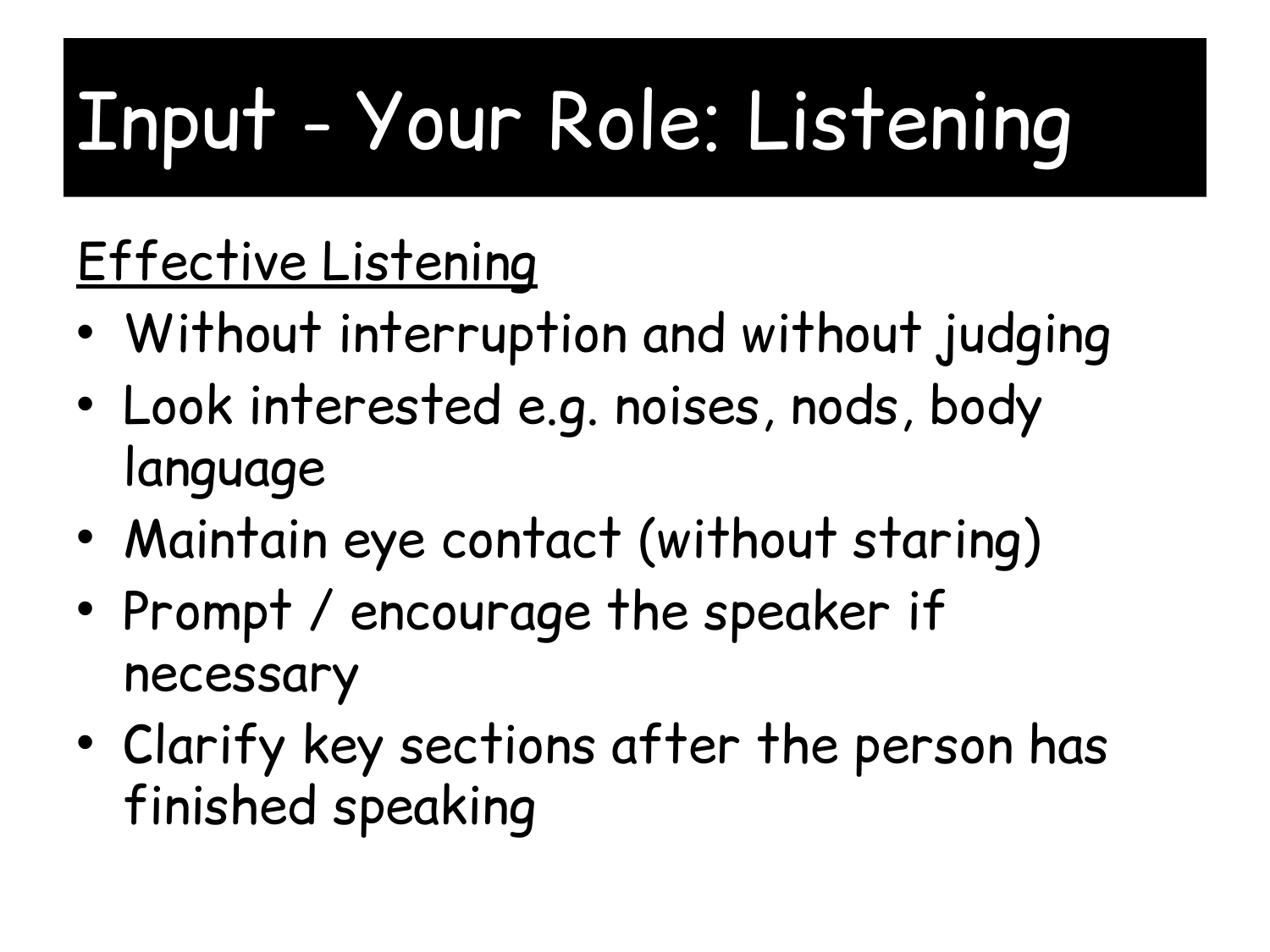

# Input - Your Role: Listening
Effective Listening
Without interruption and without judging
Look interested e.g. noises, nods, body language
Maintain eye contact (without staring)
Prompt / encourage the speaker if necessary
Clarify key sections after the person has finished speaking